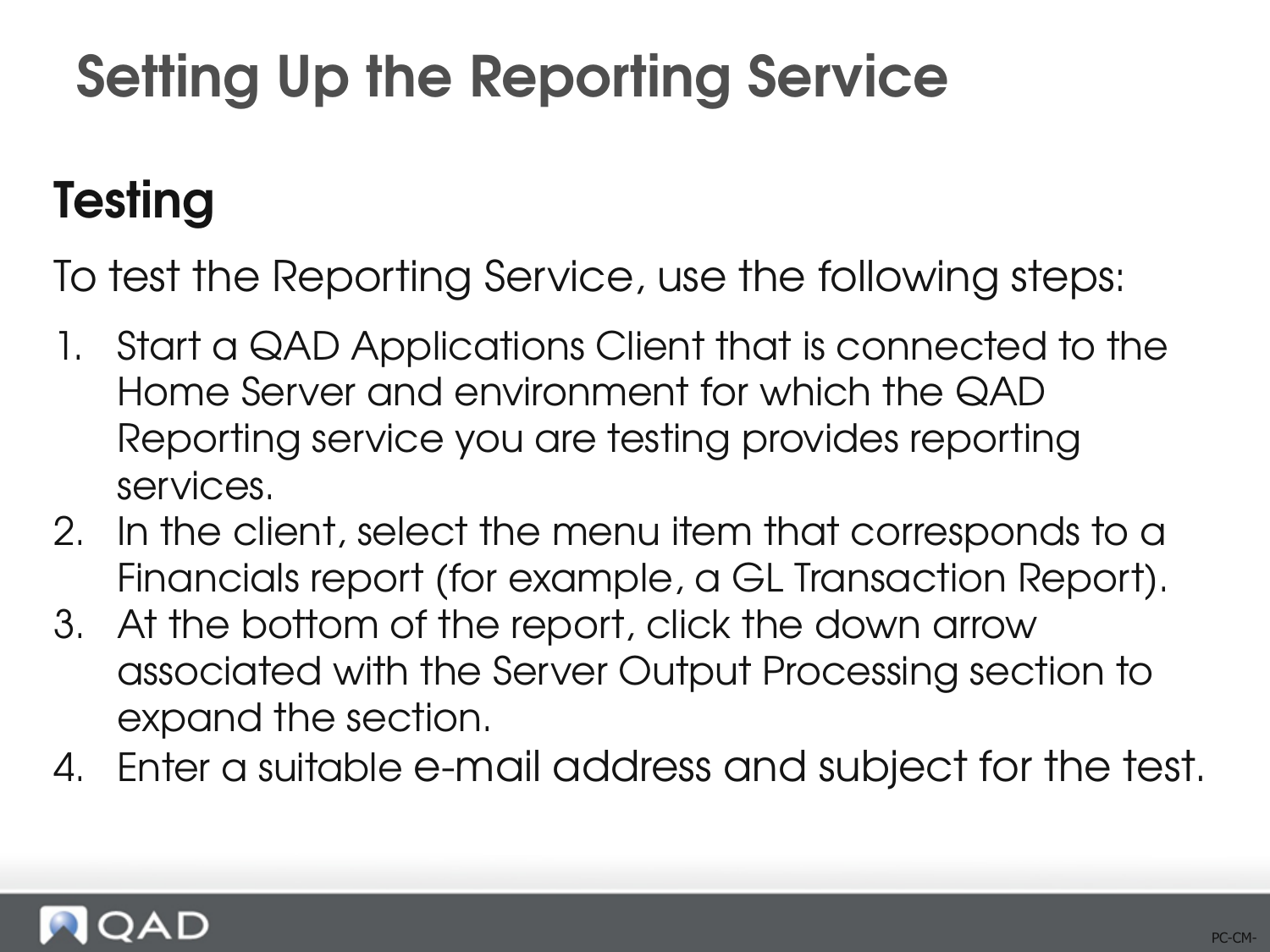

# Setting Up the Reporting Service
Testing

To test the Reporting Service, use the following steps:

Start a QAD Applications Client that is connected to the Home Server and environment for which the QAD Reporting service you are testing provides reporting services.
In the client, select the menu item that corresponds to a Financials report (for example, a GL Transaction Report).
At the bottom of the report, click the down arrow associated with the Server Output Processing section to expand the section.
Enter a suitable e-mail address and subject for the test.
PC-CM-